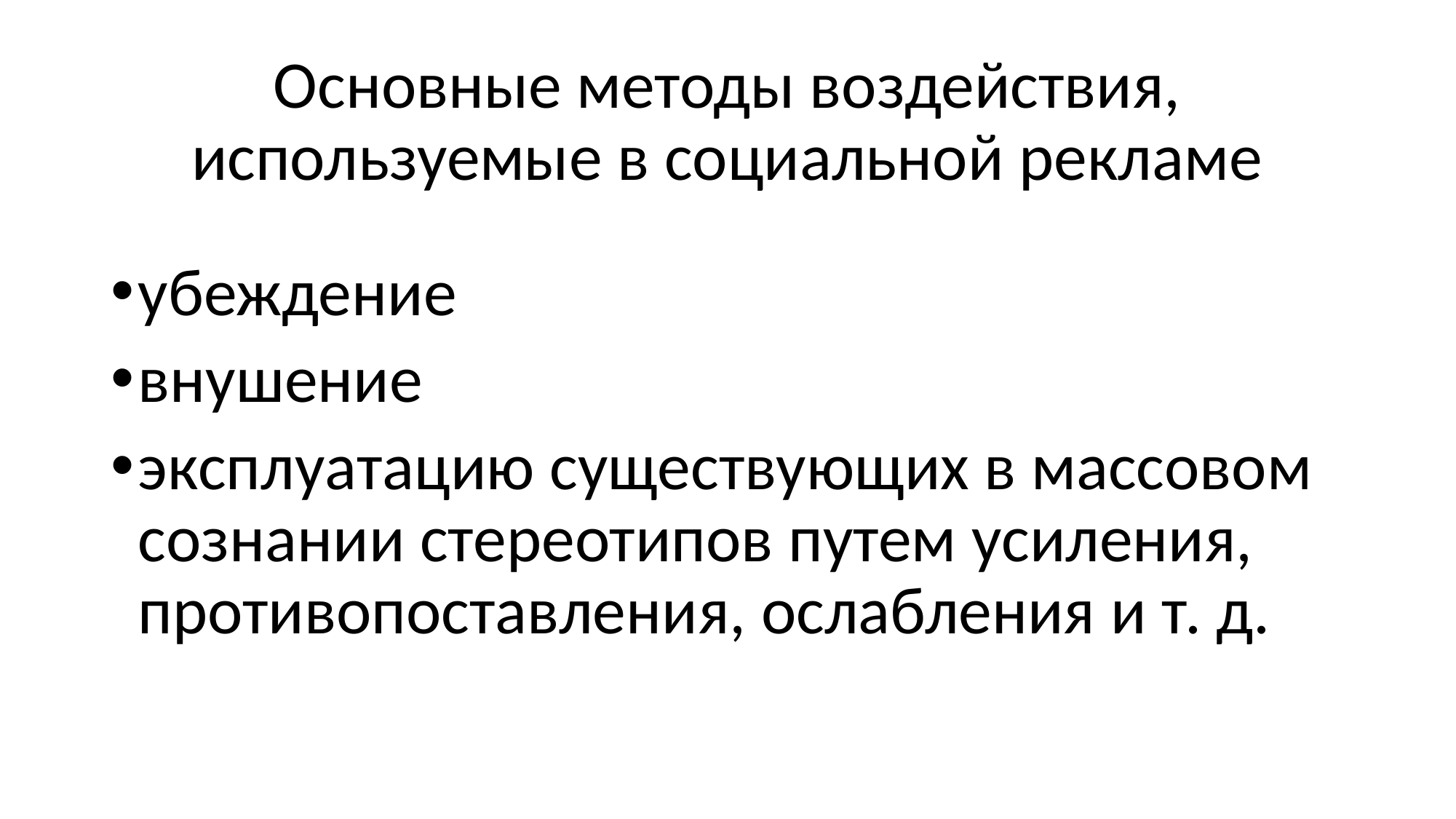

# Основные методы воздействия, используемые в социальной рекламе
убеждение
внушение
эксплуатацию существующих в массовом сознании стереотипов путем усиления, противопоставления, ослабления и т. д.